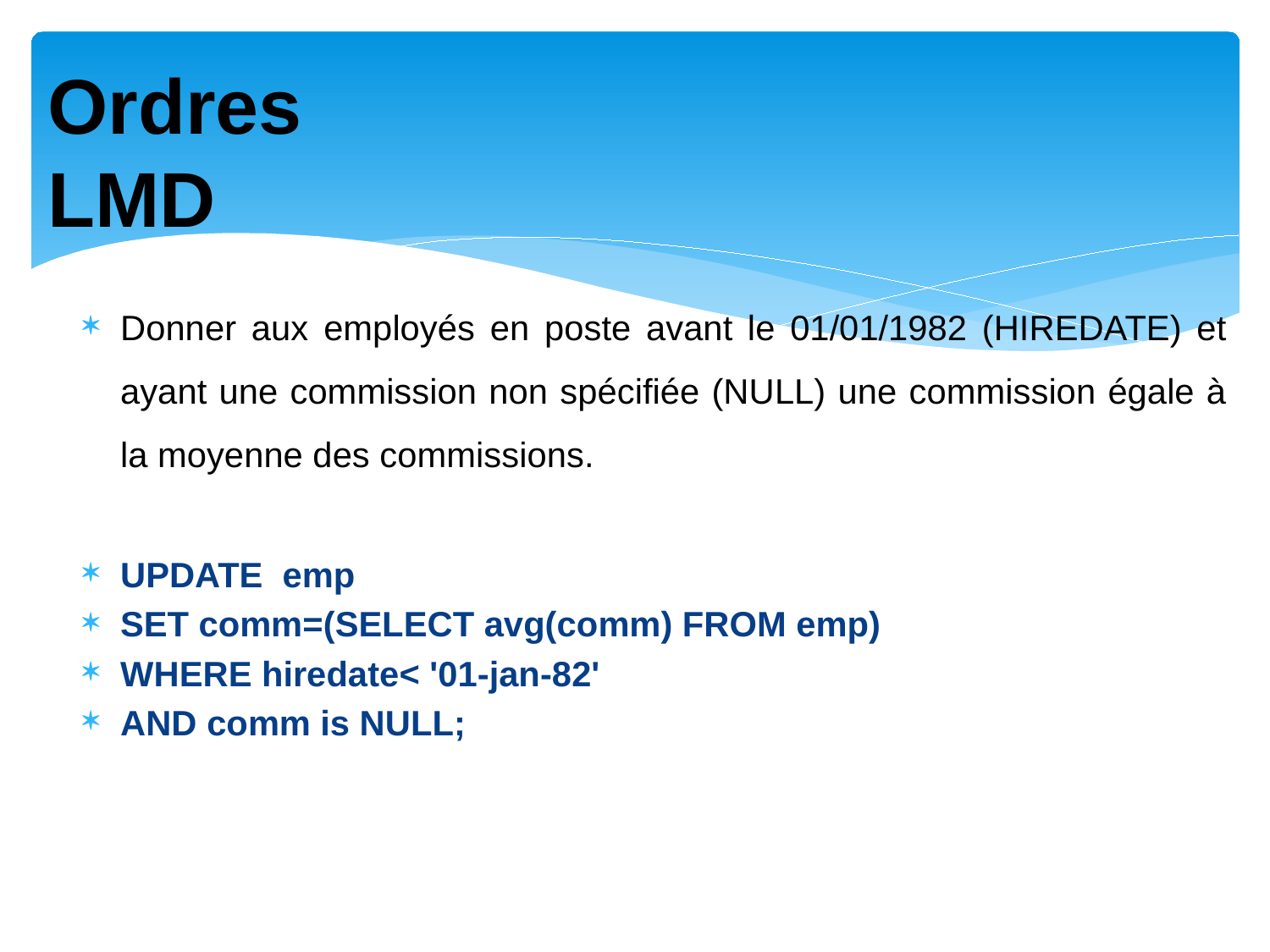

# Ordres LMD
Donner aux employés en poste avant le 01/01/1982 (HIREDATE) et ayant une commission non spécifiée (NULL) une commission égale à la moyenne des commissions.

UPDATE  emp
SET comm=(SELECT avg(comm) FROM emp)
WHERE hiredate< '01-jan-82'
AND comm is NULL;